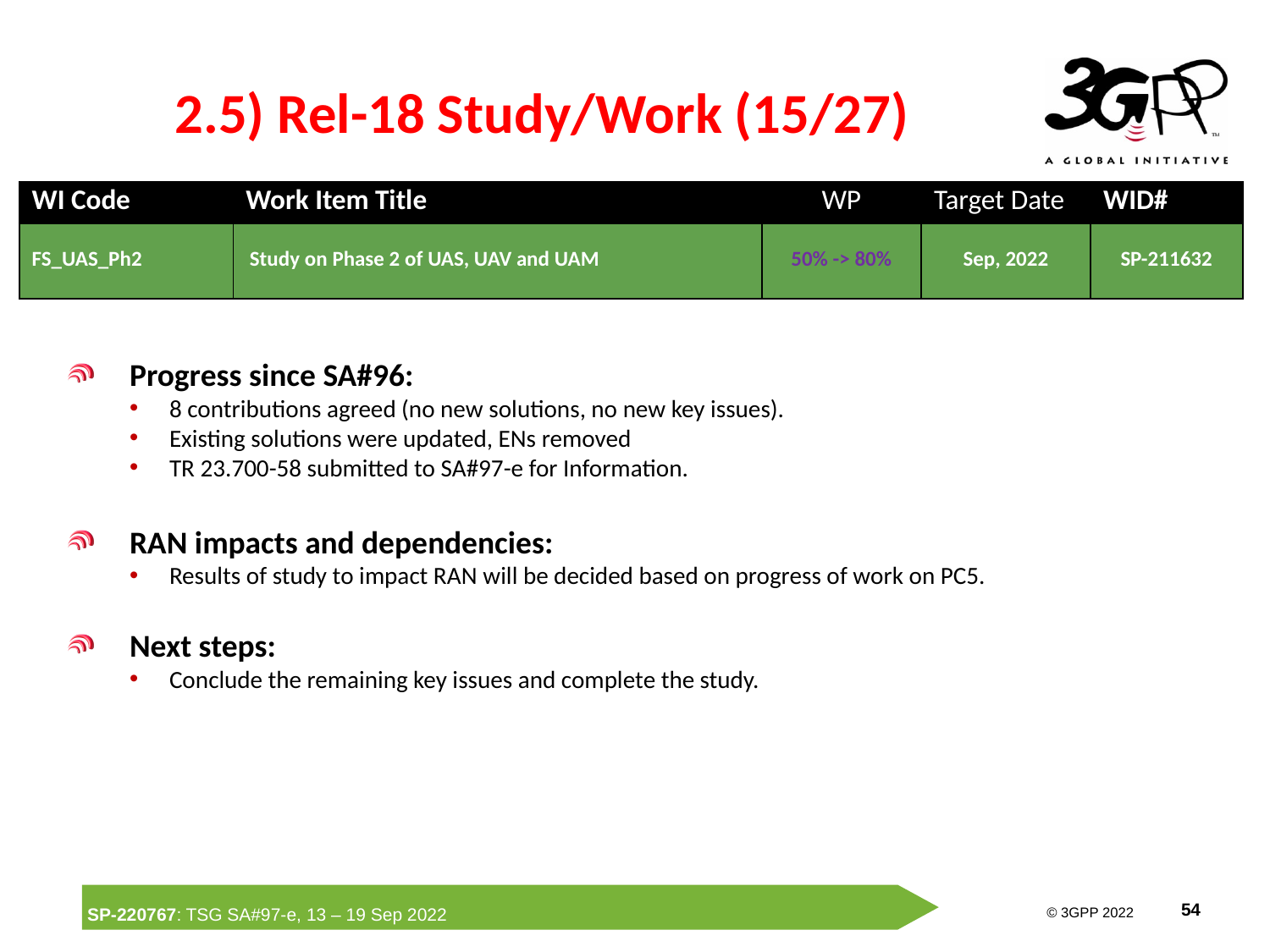

# 2.5) Rel-18 Study/Work (15/27)
| WI Code | Work Item Title | WP | Target Date | WID# |
| --- | --- | --- | --- | --- |
| FS\_UAS\_Ph2 | Study on Phase 2 of UAS, UAV and UAM | 50% -> 80% | Sep, 2022 | SP-211632 |
Progress since SA#96:
8 contributions agreed (no new solutions, no new key issues).
Existing solutions were updated, ENs removed
TR 23.700-58 submitted to SA#97-e for Information.

RAN impacts and dependencies:
Results of study to impact RAN will be decided based on progress of work on PC5.

Next steps:
Conclude the remaining key issues and complete the study.